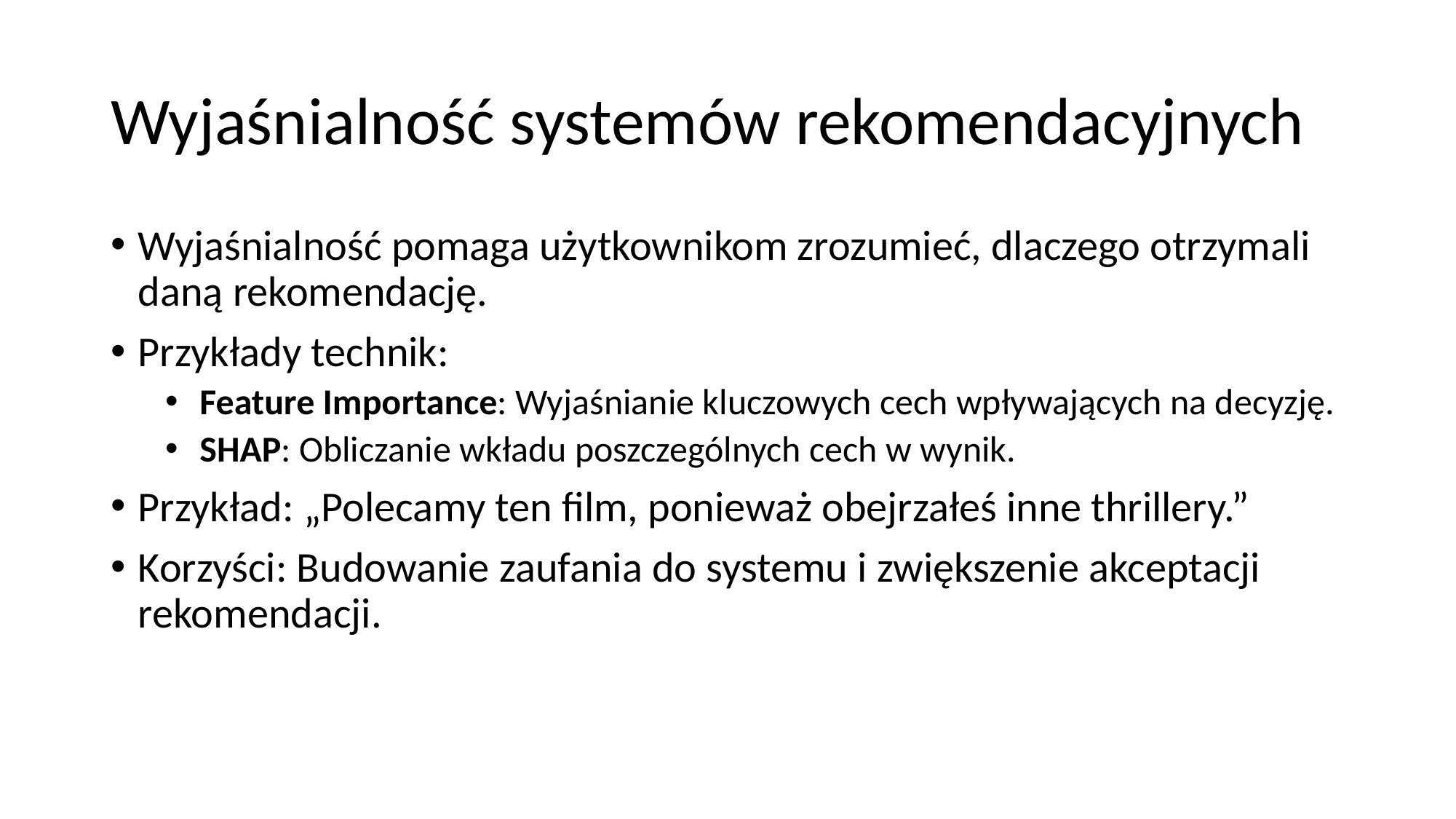

# Wyjaśnialność systemów rekomendacyjnych
Wyjaśnialność pomaga użytkownikom zrozumieć, dlaczego otrzymali daną rekomendację.
Przykłady technik:
Feature Importance: Wyjaśnianie kluczowych cech wpływających na decyzję.
SHAP: Obliczanie wkładu poszczególnych cech w wynik.
Przykład: „Polecamy ten film, ponieważ obejrzałeś inne thrillery.”
Korzyści: Budowanie zaufania do systemu i zwiększenie akceptacji rekomendacji.